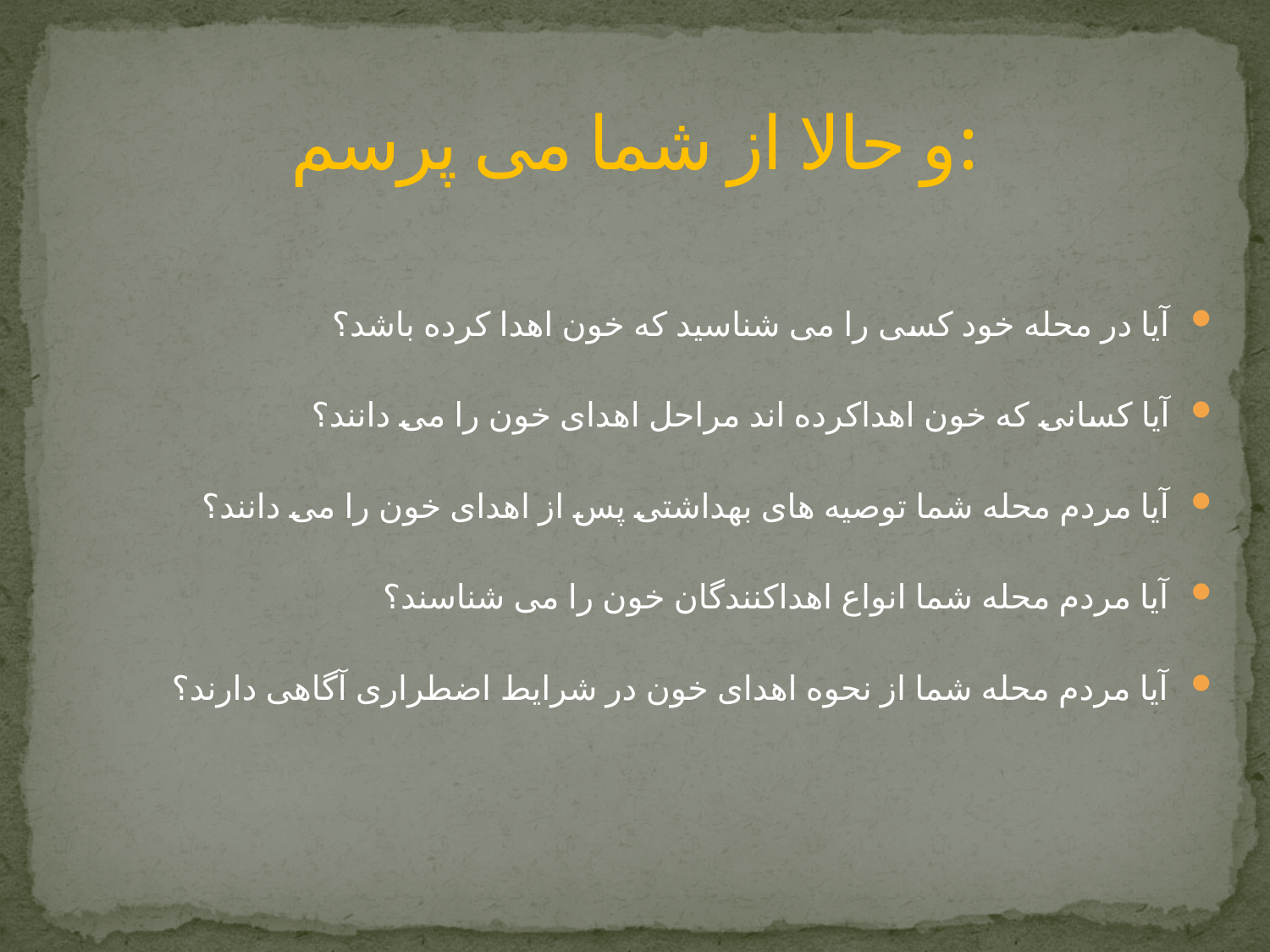

# و حالا از شما می پرسم:
آیا در محله خود کسی را می شناسید که خون اهدا کرده باشد؟

آیا کسانی که خون اهداکرده اند مراحل اهدای خون را می دانند؟

آیا مردم محله شما توصیه های بهداشتی پس از اهدای خون را می دانند؟

آیا مردم محله شما انواع اهداکنندگان خون را می شناسند؟

آیا مردم محله شما از نحوه اهدای خون در شرایط اضطراری آگاهی دارند؟